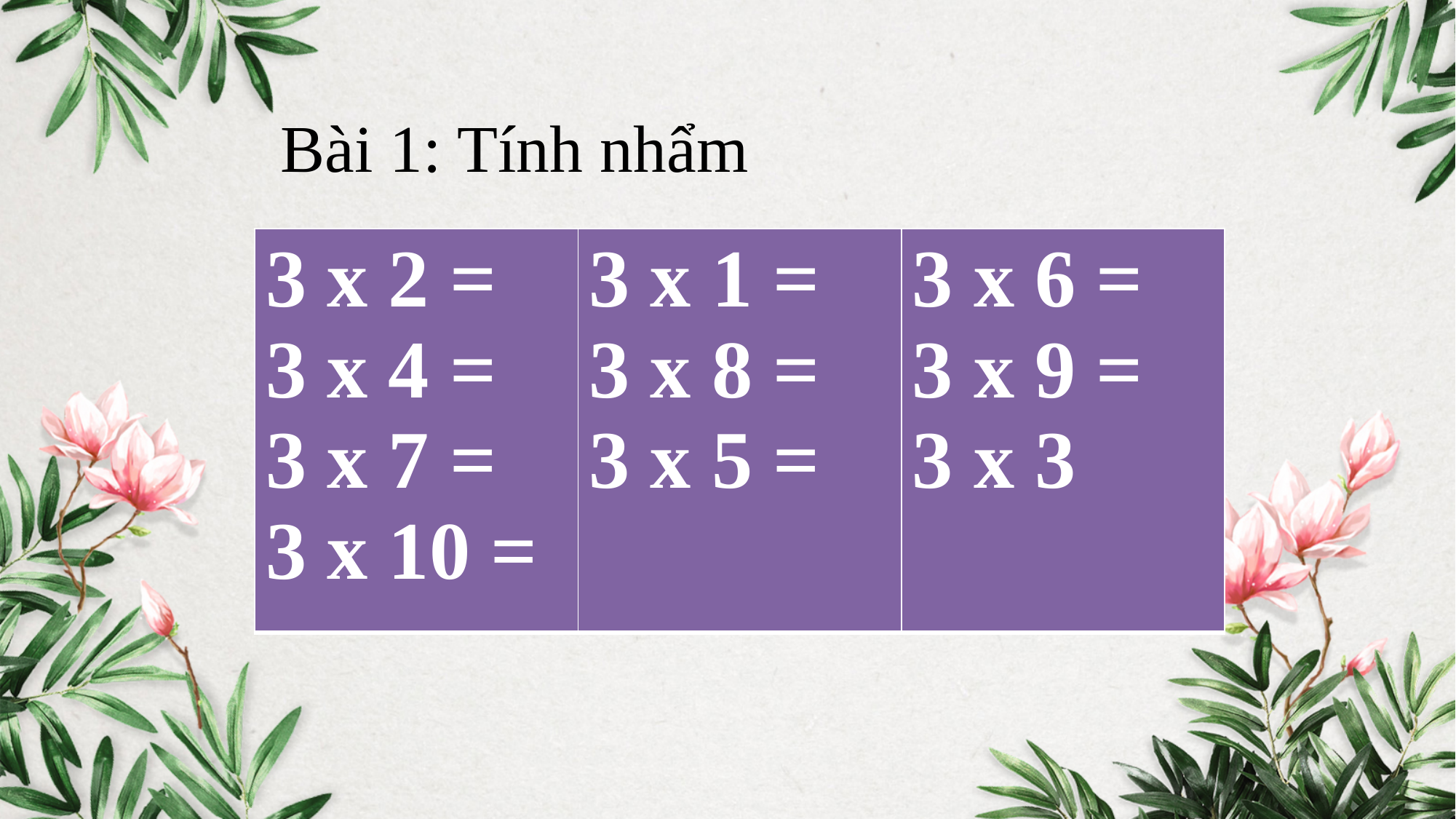

Bài 1: Tính nhẩm

| 3 x 2 = 3 x 4 = 3 x 7 = 3 x 10 = | 3 x 1 = 3 x 8 = 3 x 5 = | 3 x 6 = 3 x 9 = 3 x 3 |
| --- | --- | --- |